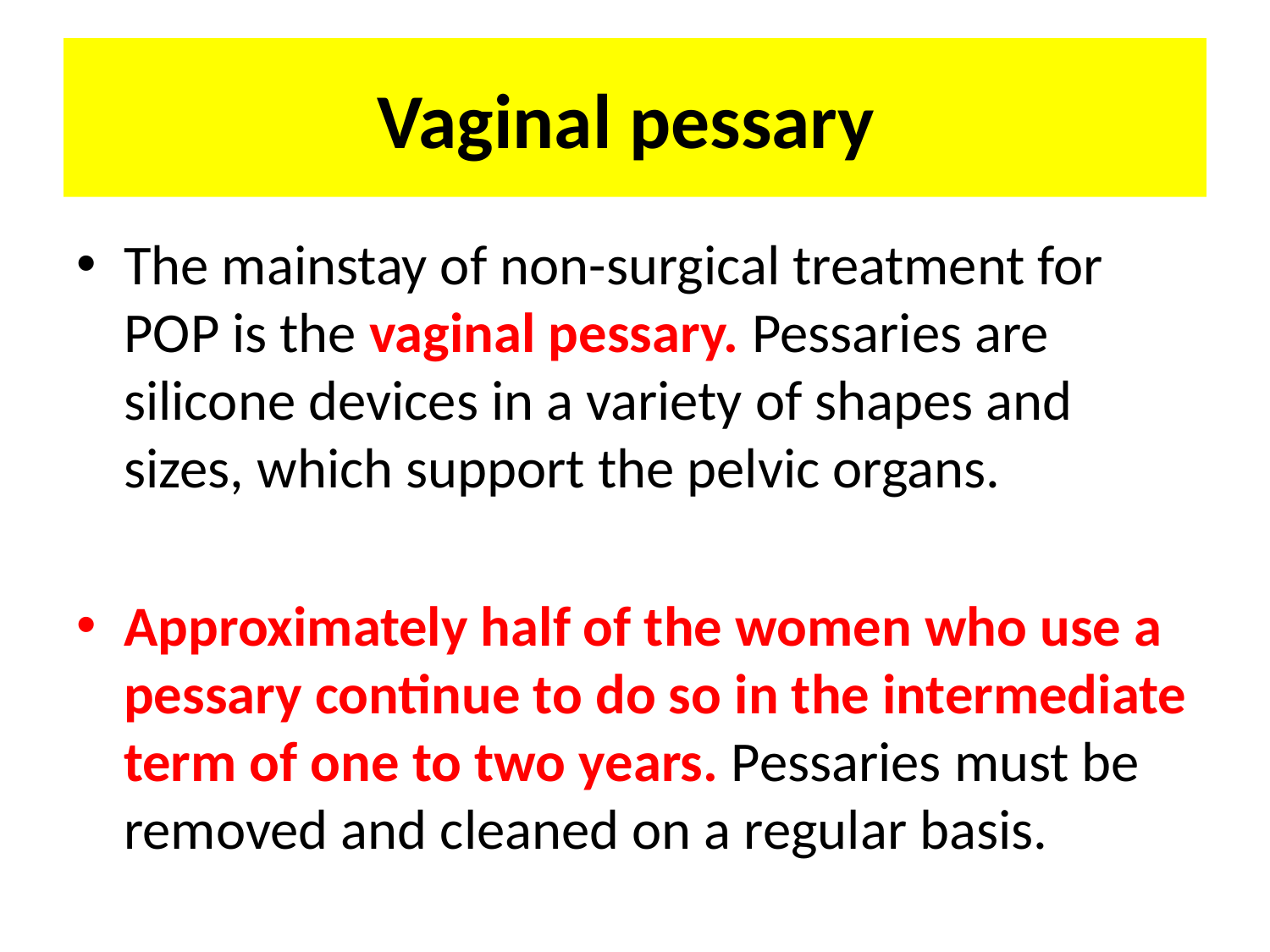

# Vaginal pessary
The mainstay of non-surgical treatment for POP is the vaginal pessary. Pessaries are silicone devices in a variety of shapes and sizes, which support the pelvic organs.

Approximately half of the women who use a pessary continue to do so in the intermediate term of one to two years. Pessaries must be removed and cleaned on a regular basis.